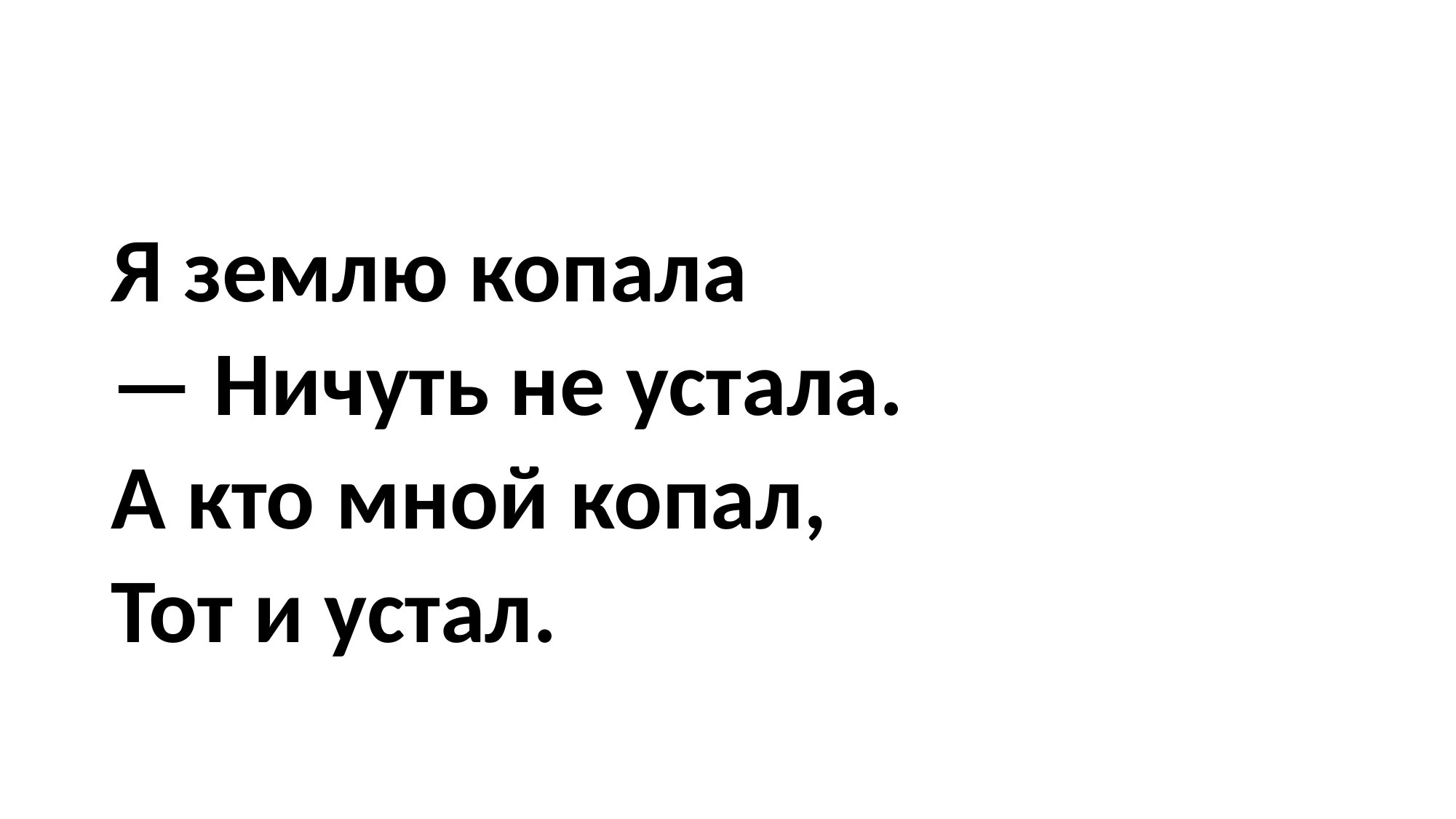

#
Я землю копала
— Ничуть не устала.
А кто мной копал,
Тот и устал.